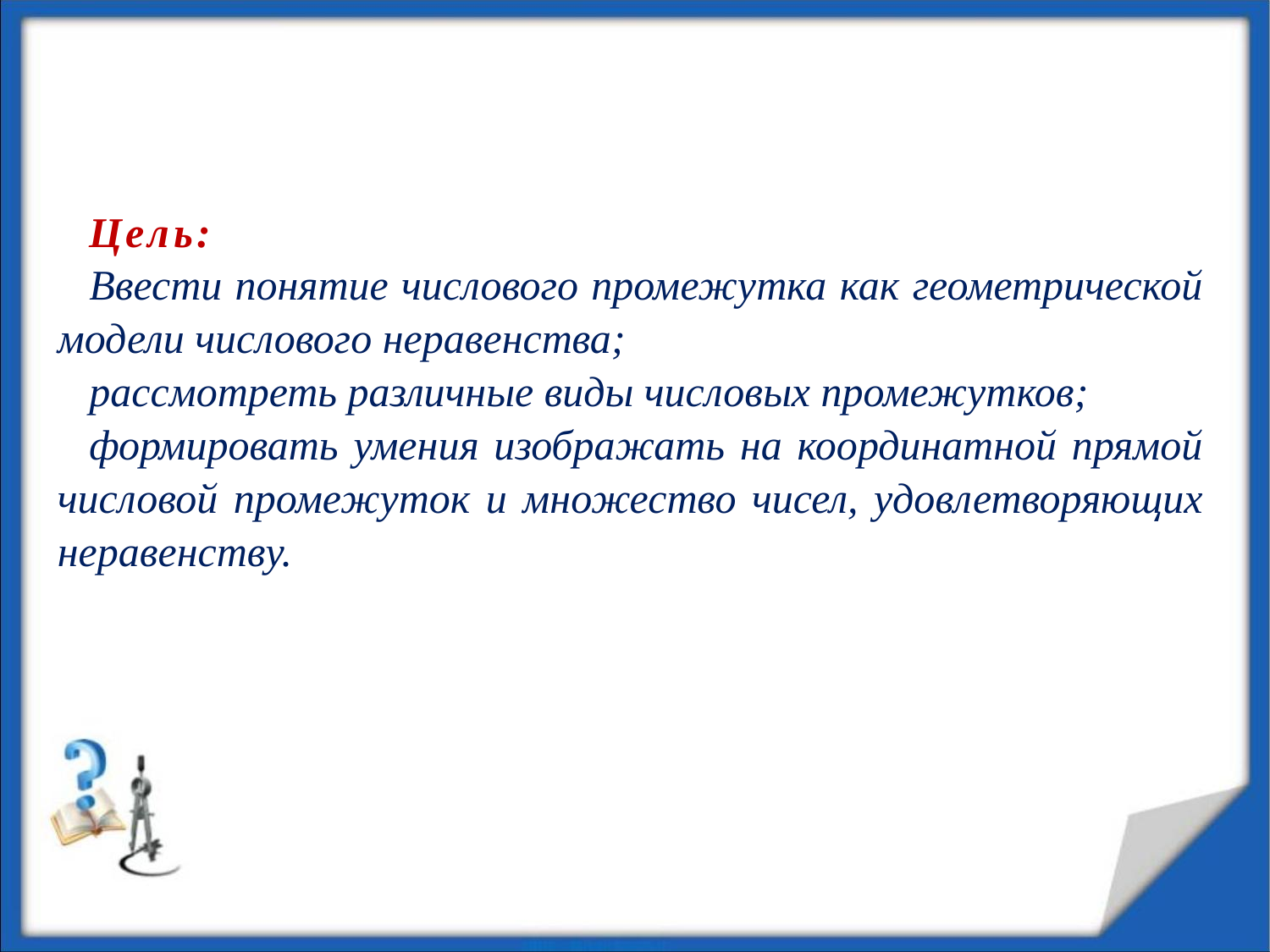

Цель:
Ввести понятие числового промежутка как геометрической модели числового неравенства;
рассмотреть различные виды числовых промежутков;
формировать умения изображать на координатной прямой числовой промежуток и множество чисел, удовлетворяющих неравенству.